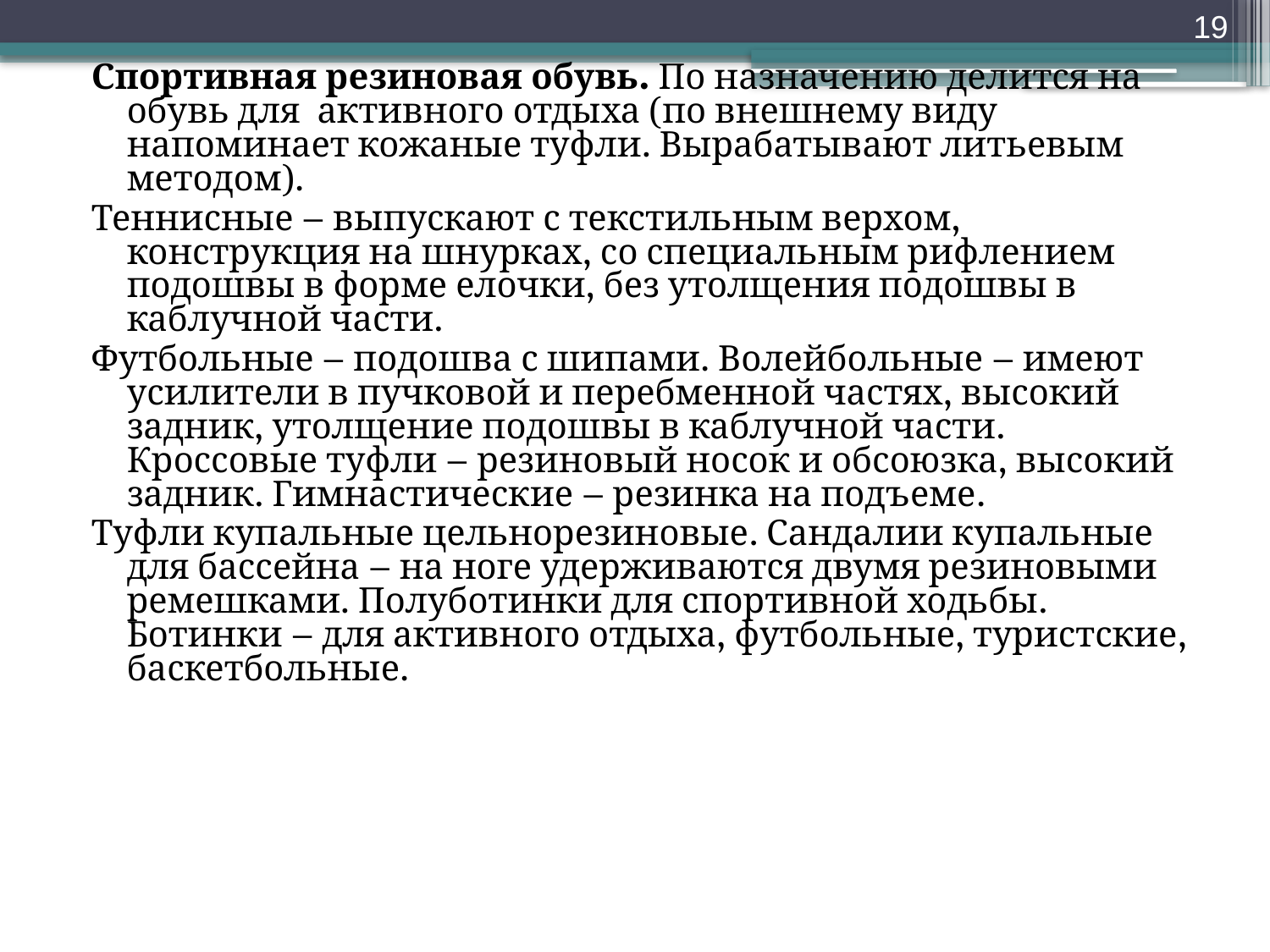

19
Спортивная резиновая обувь. По назначению делится на обувь для  активного отдыха (по внешнему виду напоминает кожаные туфли. Вырабатывают литьевым методом).
Теннисные – выпускают с текстильным верхом, конструкция на шнурках, со специальным рифлением подошвы в форме елочки, без утолщения подошвы в каблучной части.
Футбольные – подошва с шипами. Волейбольные – имеют усилители в пучковой и перебменной частях, высокий задник, утолщение подошвы в каблучной части. Кроссовые туфли – резиновый носок и обсоюзка, высокий задник. Гимнастические – резинка на подъеме.
Туфли купальные цельнорезиновые. Сандалии купальные для бассейна – на ноге удерживаются двумя резиновыми ремешками. Полуботинки для спортивной ходьбы. Ботинки – для активного отдыха, футбольные, туристские, баскетбольные.